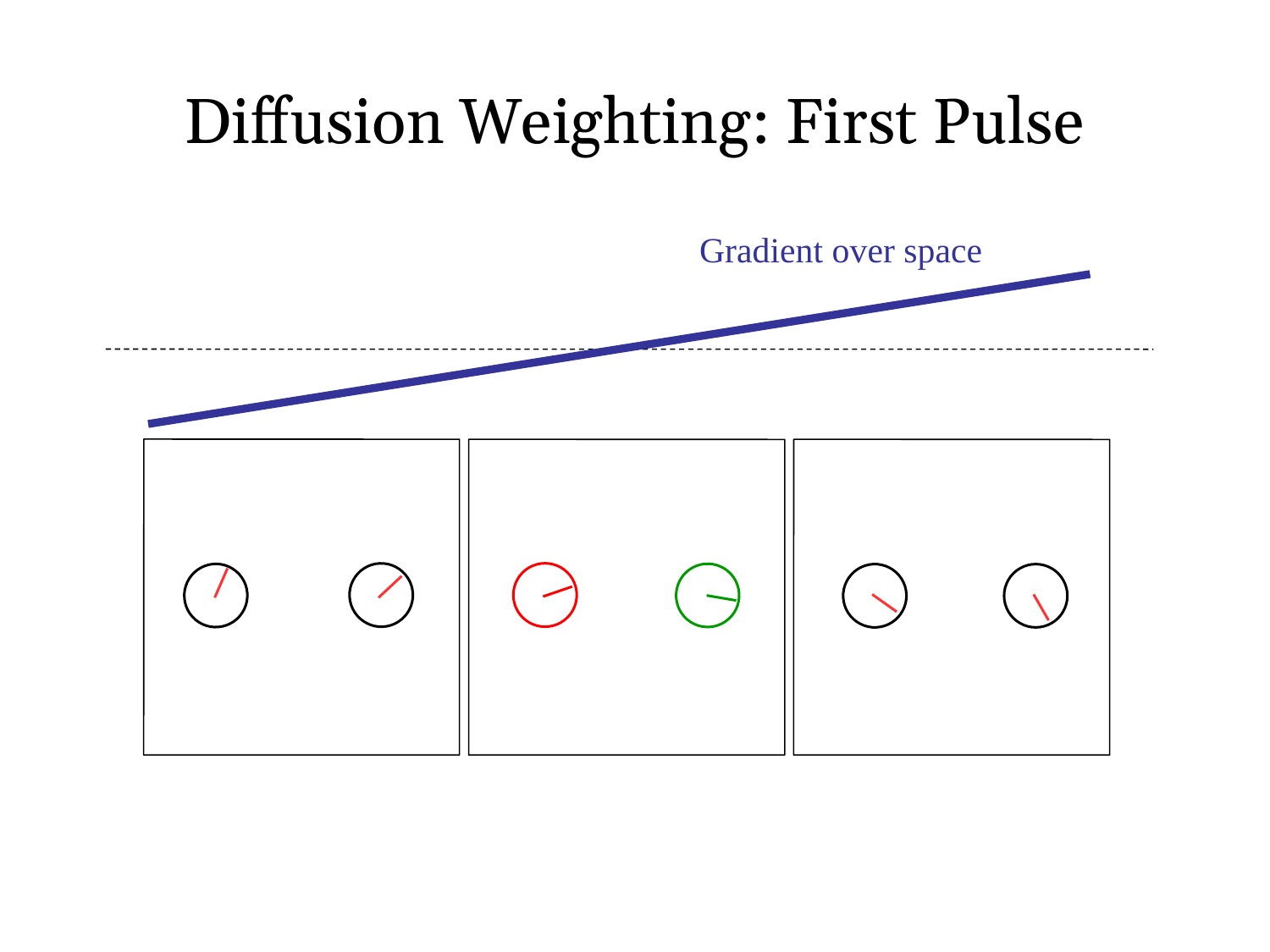

# Diffusion Weighting: First Pulse
Gradient over space